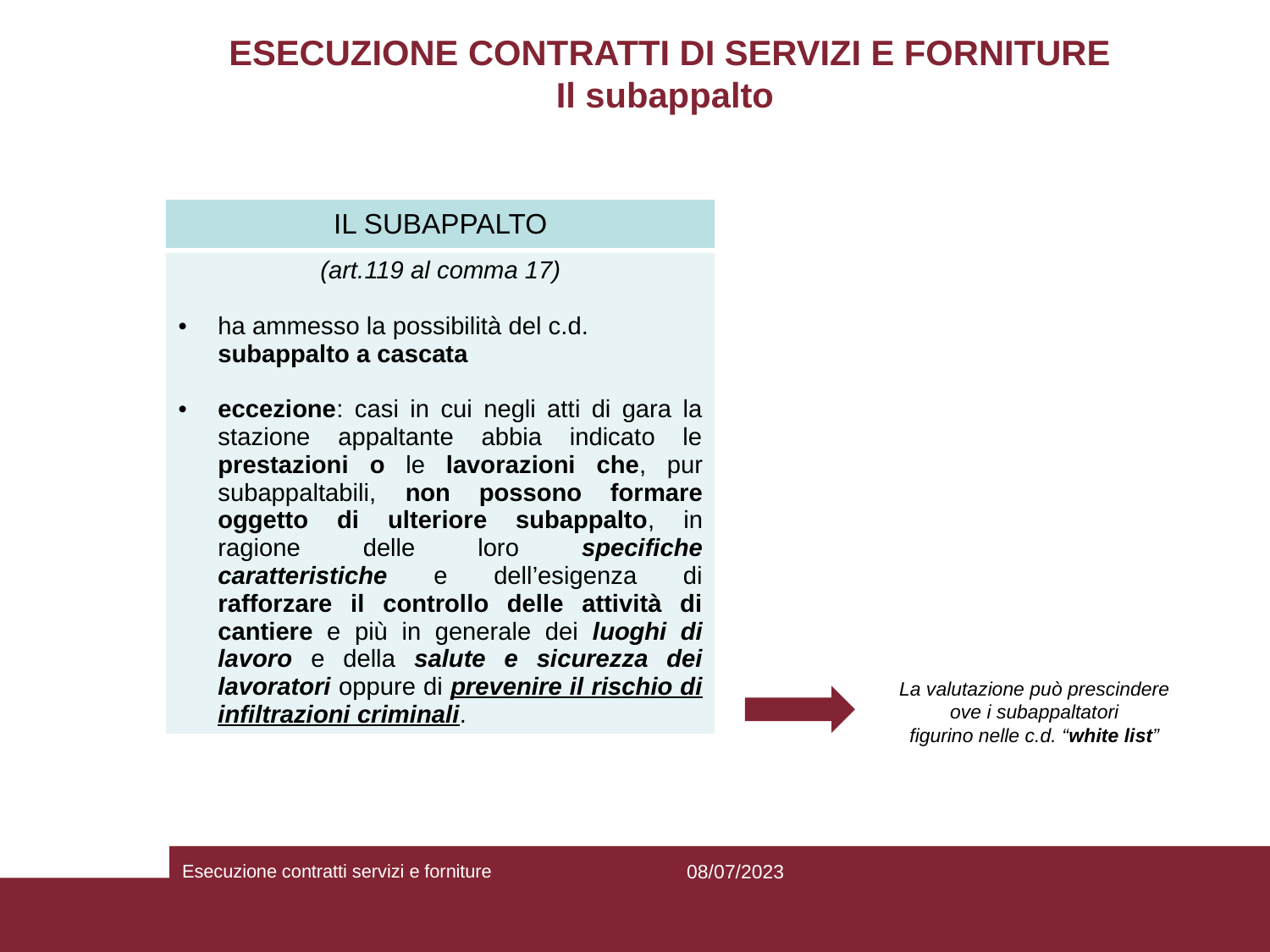

# ESECUZIONE CONTRATTI DI SERVIZI E FORNITURE Il subappalto
| IL SUBAPPALTO |
| --- |
| (art.119 al comma 17) ha ammesso la possibilità del c.d. subappalto a cascata eccezione: casi in cui negli atti di gara la stazione appaltante abbia indicato le prestazioni o le lavorazioni che, pur subappaltabili, non possono formare oggetto di ulteriore subappalto, in ragione delle loro specifiche caratteristiche e dell’esigenza di rafforzare il controllo delle attività di cantiere e più in generale dei luoghi di lavoro e della salute e sicurezza dei lavoratori oppure di prevenire il rischio di infiltrazioni criminali. |

La valutazione può prescindere
ove i subappaltatori
figurino nelle c.d. “white list”

Esecuzione contratti servizi e forniture
08/07/2023